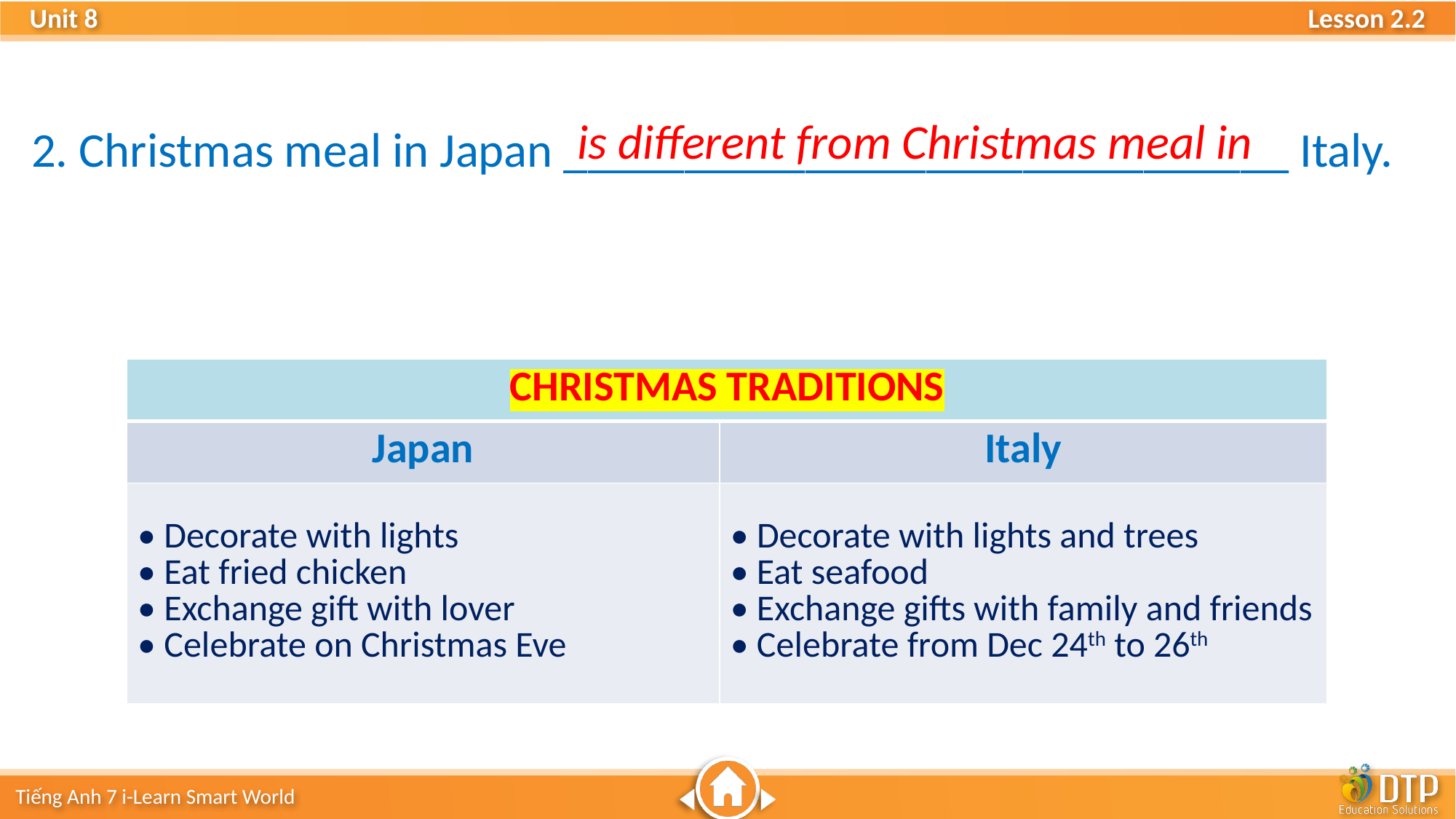

2. Christmas meal in Japan ______________________________ Italy.
is different from Christmas meal in
| CHRISTMAS TRADITIONS |  |
| --- | --- |
| Japan | Italy |
| • Decorate with lights • Eat fried chicken • Exchange gift with lover • Celebrate on Christmas Eve | • Decorate with lights and trees • Eat seafood • Exchange gifts with family and friends • Celebrate from Dec 24th to 26th |